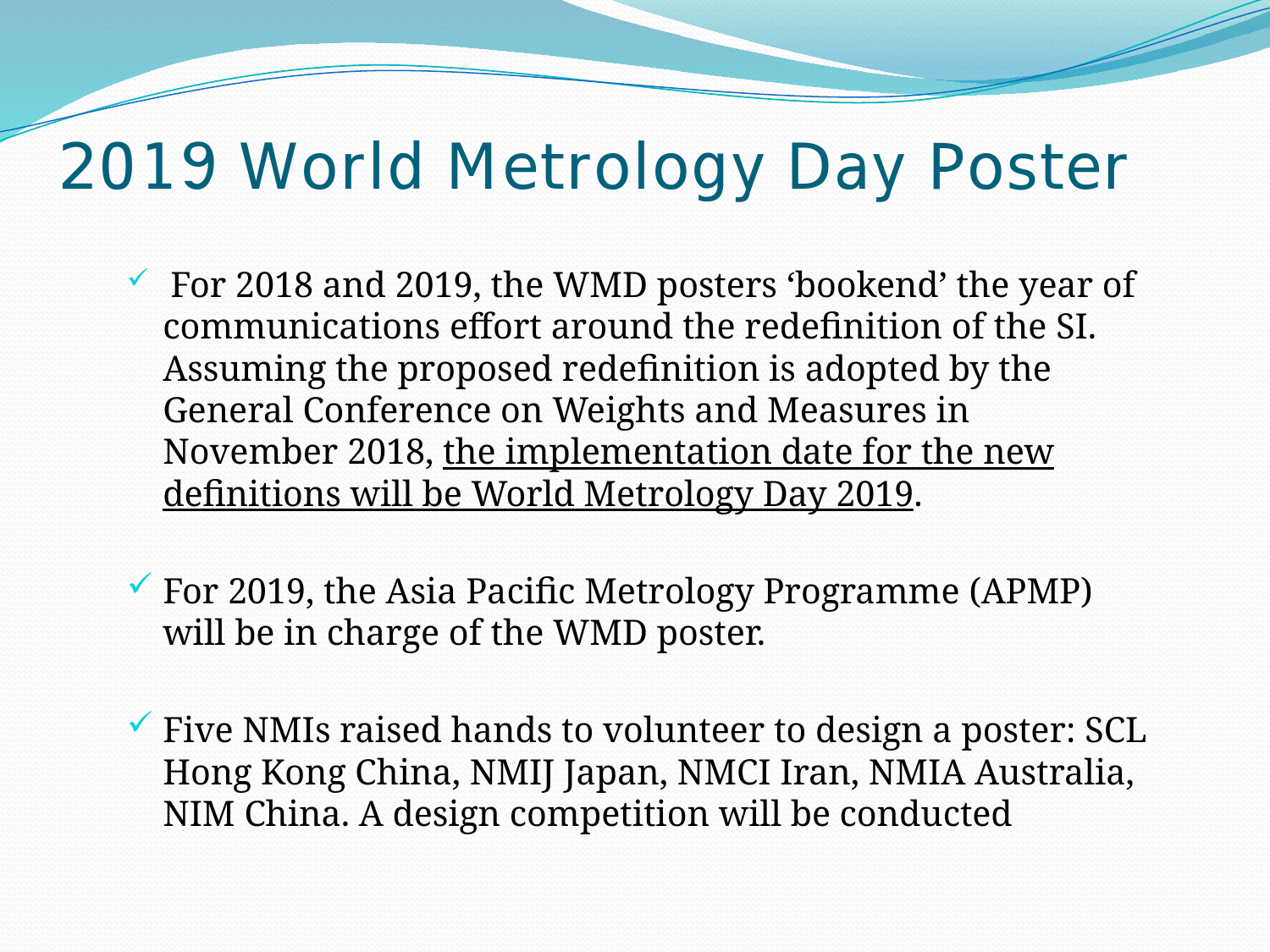

# 2019 World Metrology Day Poster
 For 2018 and 2019, the WMD posters ‘bookend’ the year of communications effort around the redefinition of the SI.  Assuming the proposed redefinition is adopted by the General Conference on Weights and Measures in November 2018, the implementation date for the new definitions will be World Metrology Day 2019.

For 2019, the Asia Pacific Metrology Programme (APMP) will be in charge of the WMD poster.

Five NMIs raised hands to volunteer to design a poster: SCL Hong Kong China, NMIJ Japan, NMCI Iran, NMIA Australia, NIM China. A design competition will be conducted